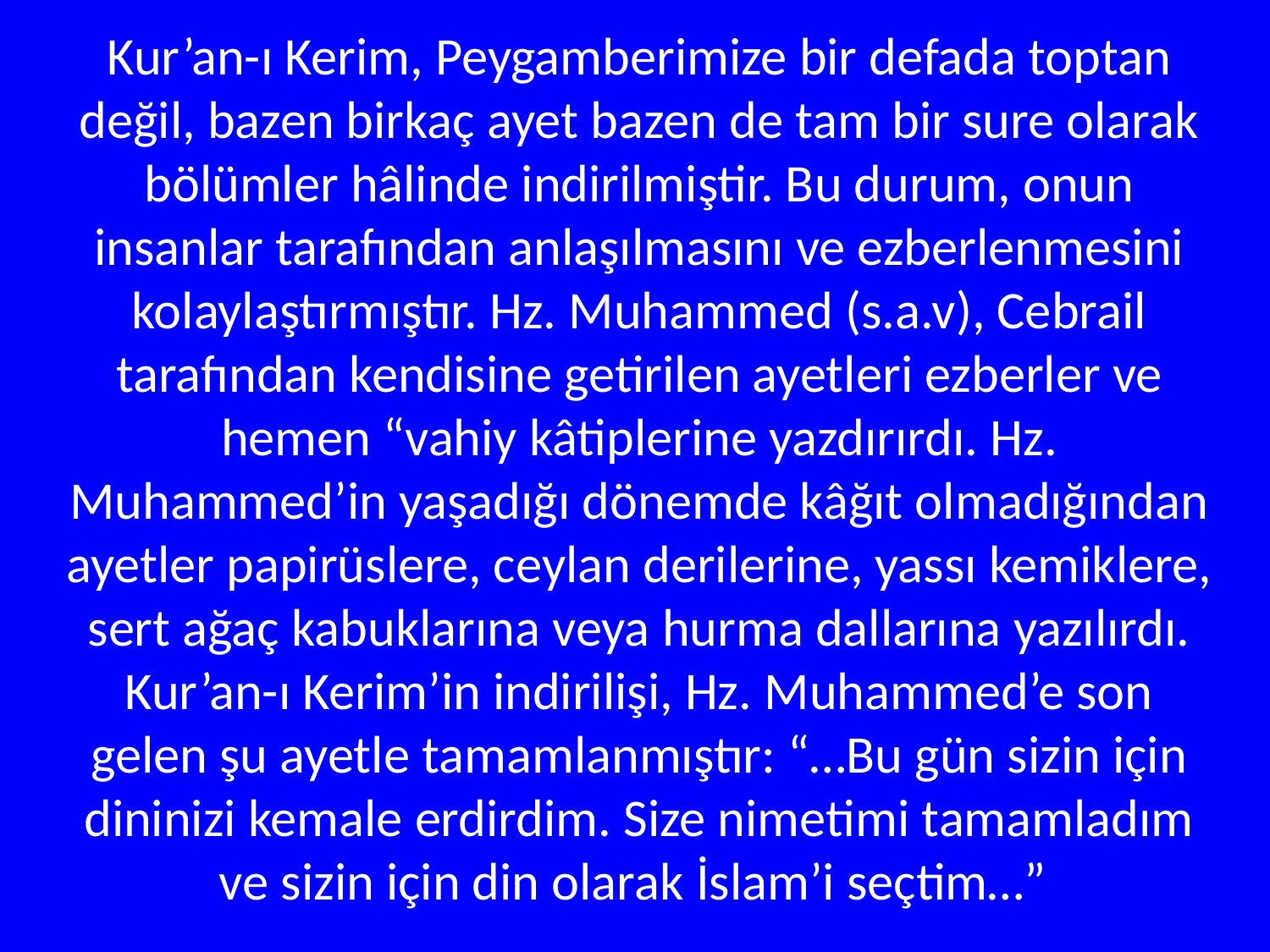

Kur’an-ı Kerim, Peygamberimize bir defada toptan değil, bazen birkaç ayet bazen de tam bir sure olarak bölümler hâlinde indirilmiştir. Bu durum, onun insanlar tarafından anlaşılmasını ve ezberlenmesini kolaylaştırmıştır. Hz. Muhammed (s.a.v), Cebrail tarafından kendisine getirilen ayetleri ezberler ve
hemen “vahiy kâtiplerine yazdırırdı. Hz. Muhammed’in yaşadığı dönemde kâğıt olmadığından ayetler papirüslere, ceylan derilerine, yassı kemiklere, sert ağaç kabuklarına veya hurma dallarına yazılırdı. Kur’an-ı Kerim’in indirilişi, Hz. Muhammed’e son gelen şu ayetle tamamlanmıştır: “…Bu gün sizin için dininizi kemale erdirdim. Size nimetimi tamamladım ve sizin için din olarak İslam’i seçtim…”